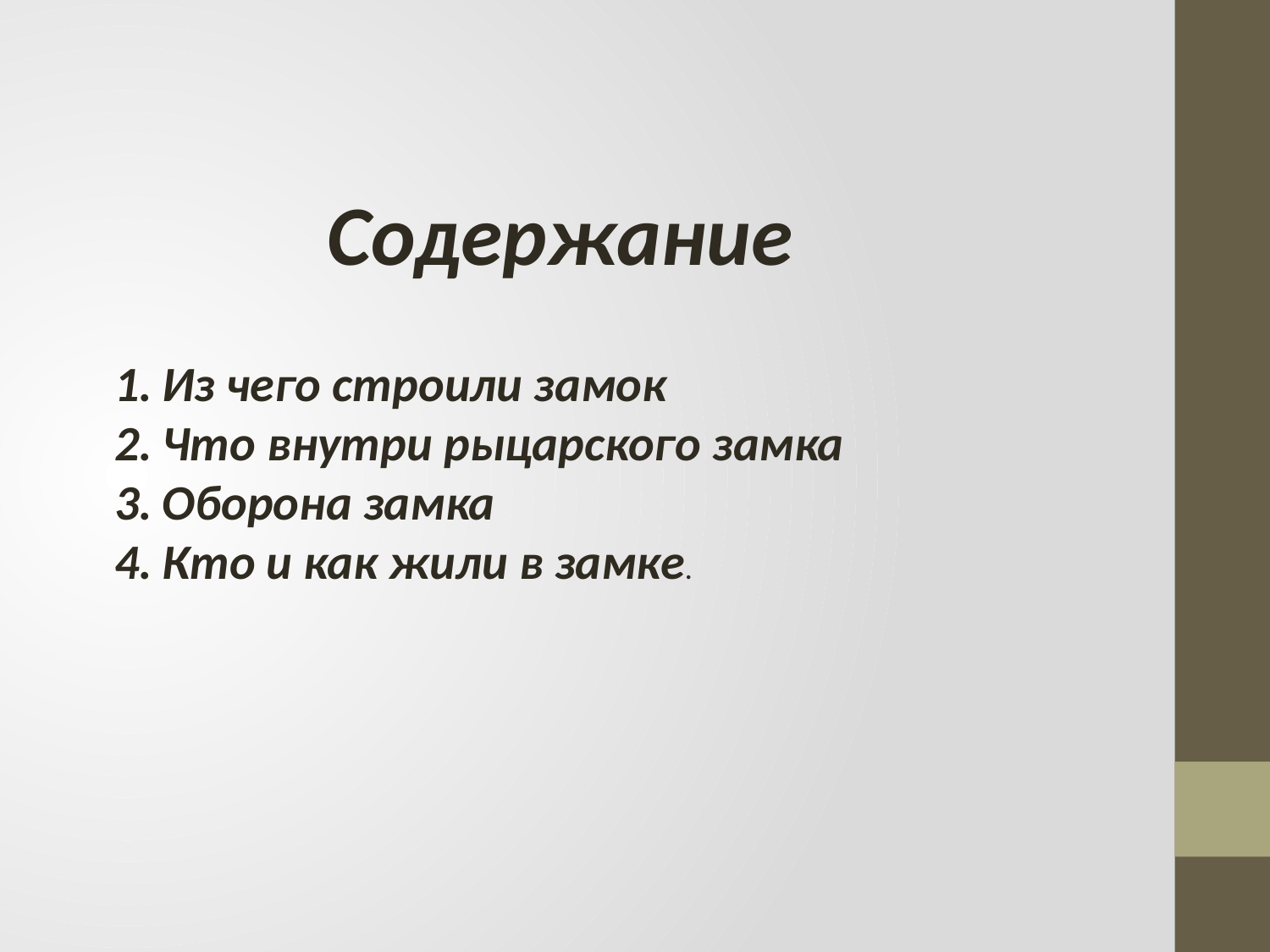

Содержание

Из чего строили замок
Что внутри рыцарского замка
Оборона замка
Кто и как жили в замке.